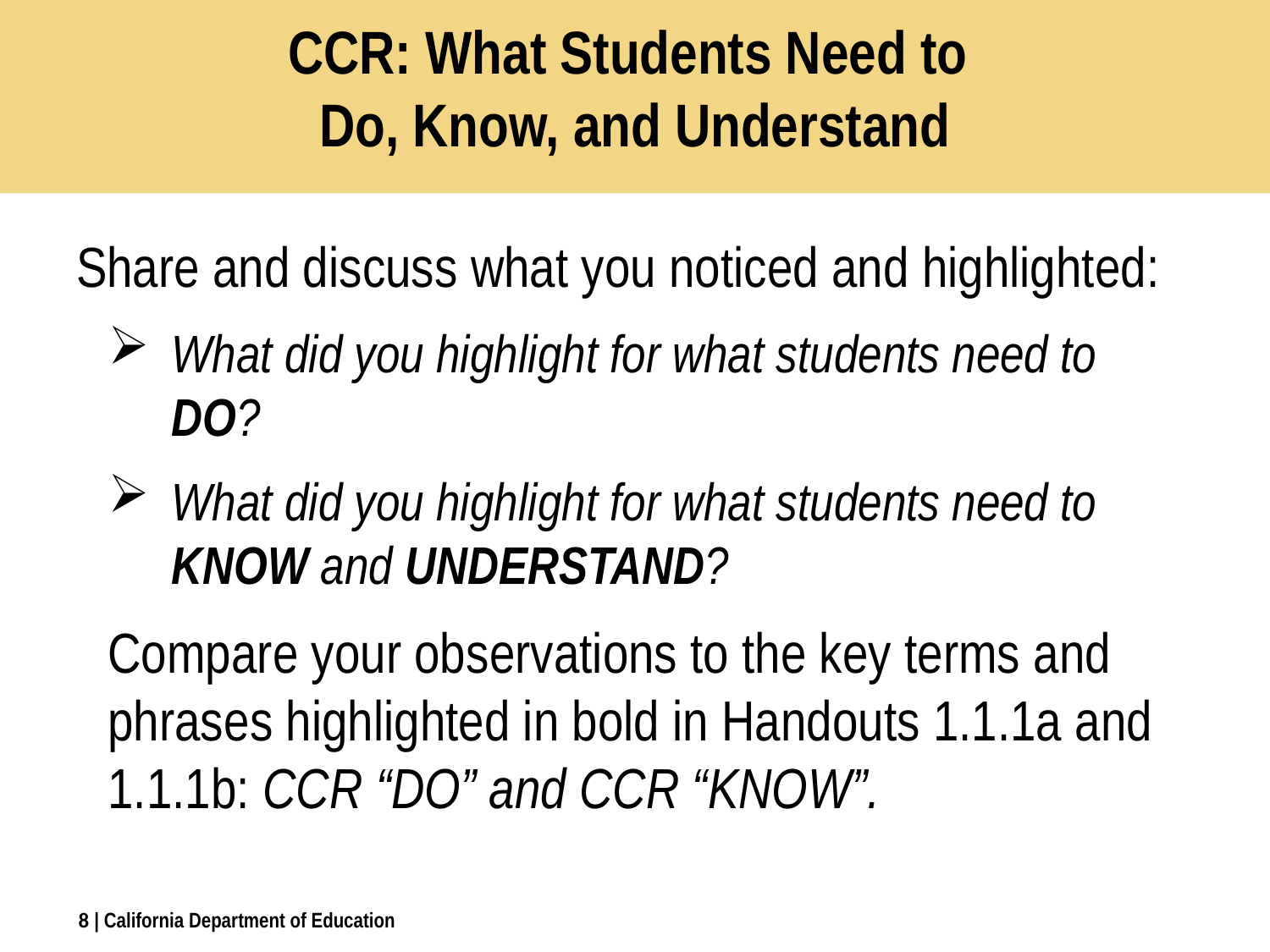

# CCR: What Students Need to Do, Know, and Understand
Share and discuss what you noticed and highlighted:
What did you highlight for what students need to DO?
What did you highlight for what students need to KNOW and UNDERSTAND?
Compare your observations to the key terms and phrases highlighted in bold in Handouts 1.1.1a and 1.1.1b: CCR “DO” and CCR “KNOW”.

8
| California Department of Education